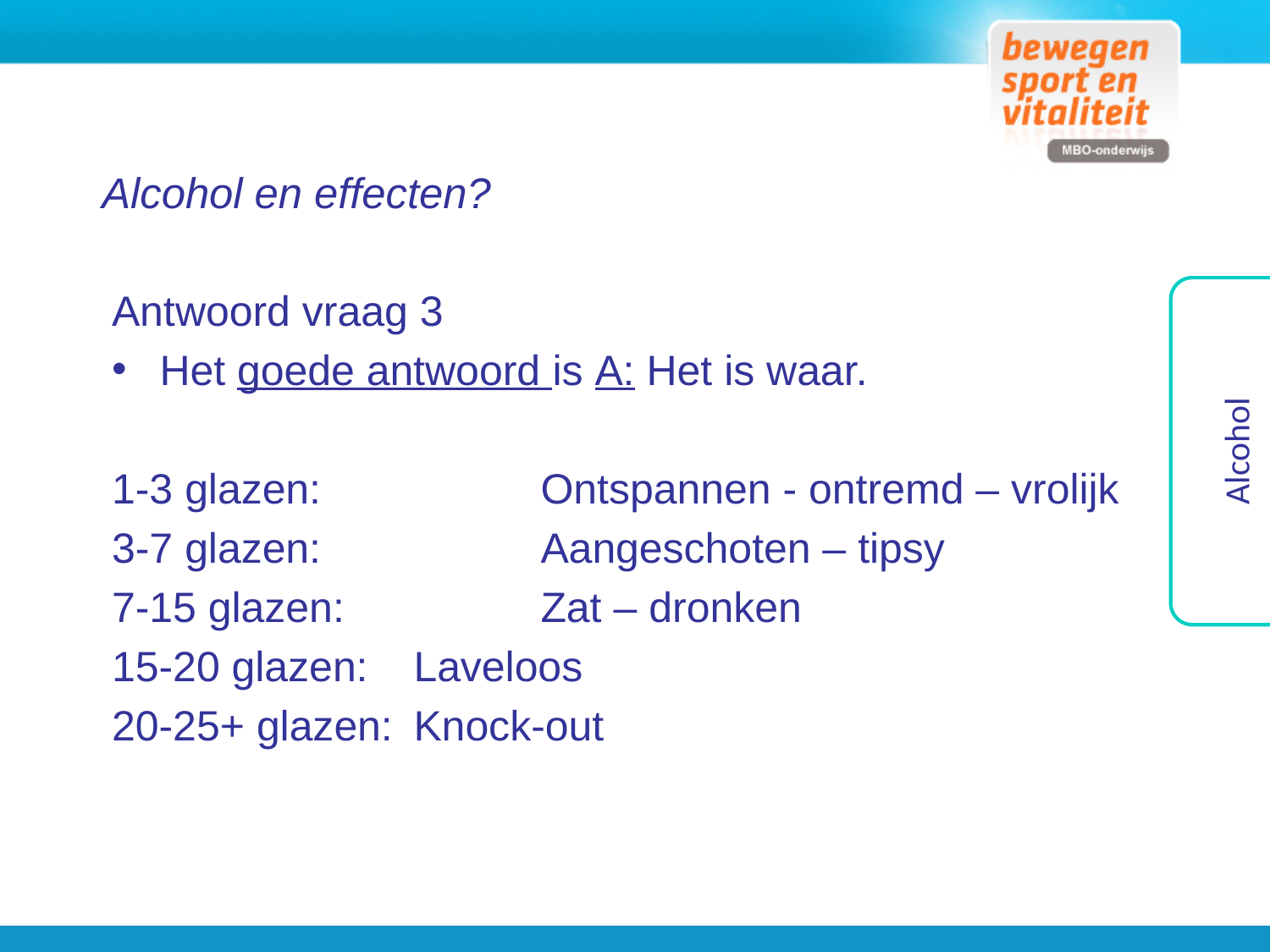

Alcohol en effecten?
Antwoord vraag 3
Het goede antwoord is A: Het is waar.

1-3 glazen:		Ontspannen - ontremd – vrolijk
3-7 glazen: 		Aangeschoten – tipsy
7-15 glazen: 		Zat – dronken
15-20 glazen: 	Laveloos
20-25+ glazen: 	Knock-out
Alcohol